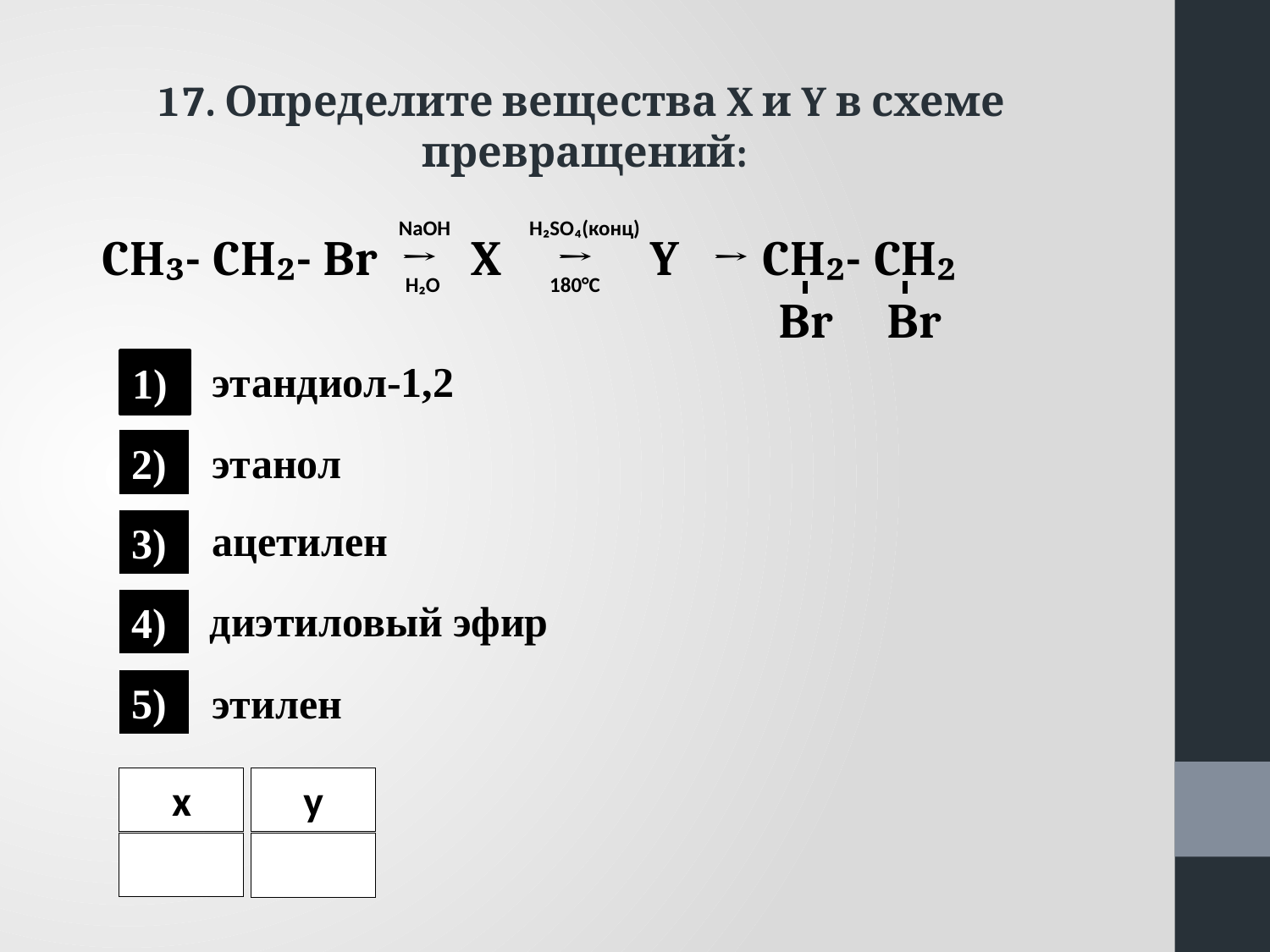

17. Опре­де­ли­те ве­ще­ства X и Y в схеме
пре­вра­ще­ний:
 CH₃- CH₂- Br  →   X     →     Y   → CH₂- CH₂
                                                                Br     Br
NaOH
H₂SO₄(конц)
H₂O
180°С
этан­диол-1,2
1)
эта­нол
2)
аце­ти­лен
3)
ди­эти­ло­вый эфир
4)
эти­лен
5)
x
y

2
5